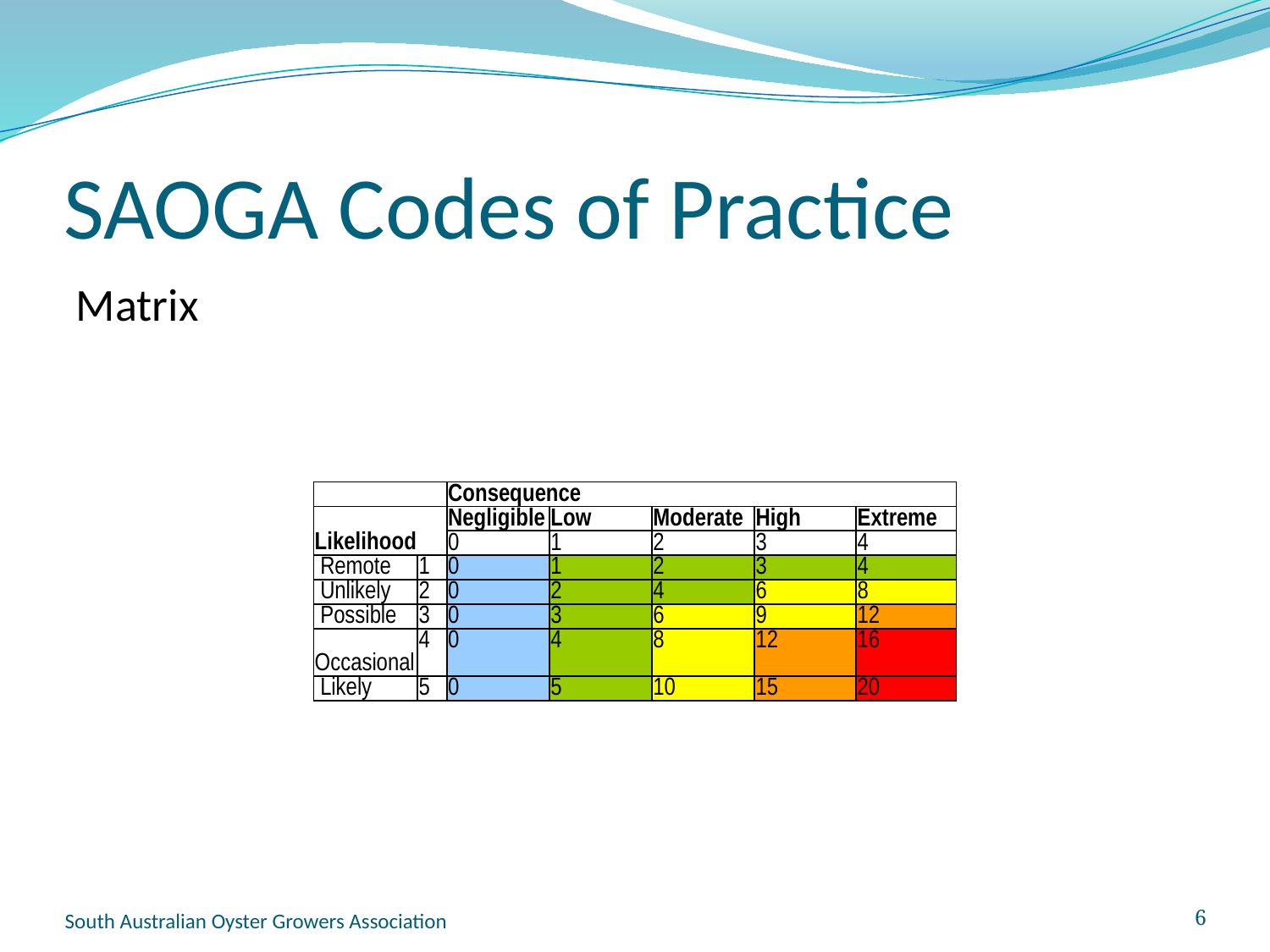

# SAOGA Codes of Practice
Matrix

|  |  | Consequence |  |  |  |  |
| --- | --- | --- | --- | --- | --- | --- |
| Likelihood |  | Negligible | Low | Moderate | High | Extreme |
|  |  | 0 | 1 | 2 | 3 | 4 |
| Remote | 1 | 0 | 1 | 2 | 3 | 4 |
| Unlikely | 2 | 0 | 2 | 4 | 6 | 8 |
| Possible | 3 | 0 | 3 | 6 | 9 | 12 |
| Occasional | 4 | 0 | 4 | 8 | 12 | 16 |
| Likely | 5 | 0 | 5 | 10 | 15 | 20 |
South Australian Oyster Growers Association
6